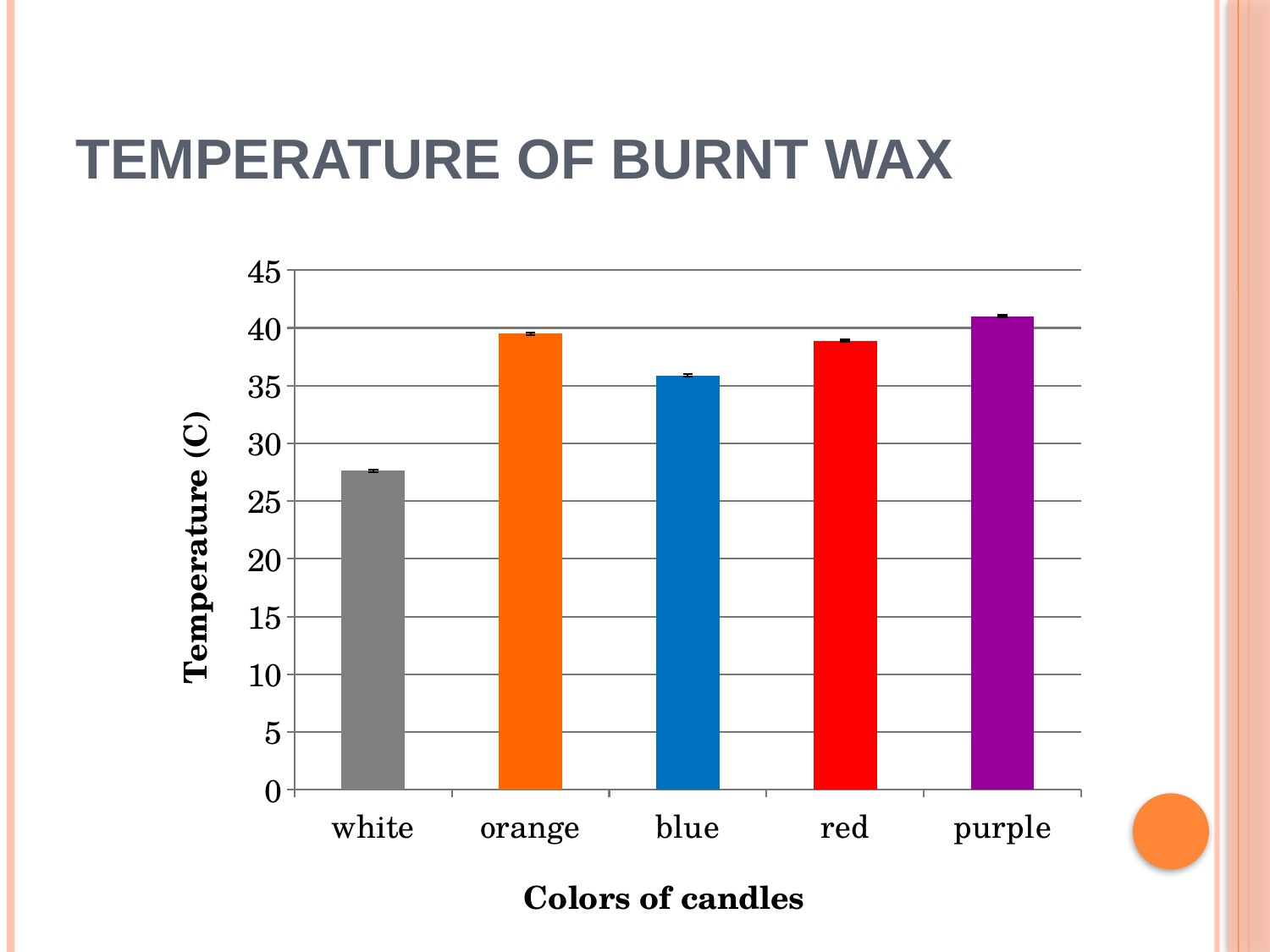

# Temperature of burnt wax

### Chart

| Category | Column1 |
|---|---|
| white | 27.625 |
| orange | 39.5 |
| blue | 35.875 |
| red | 38.875 |
| purple | 41.0 |